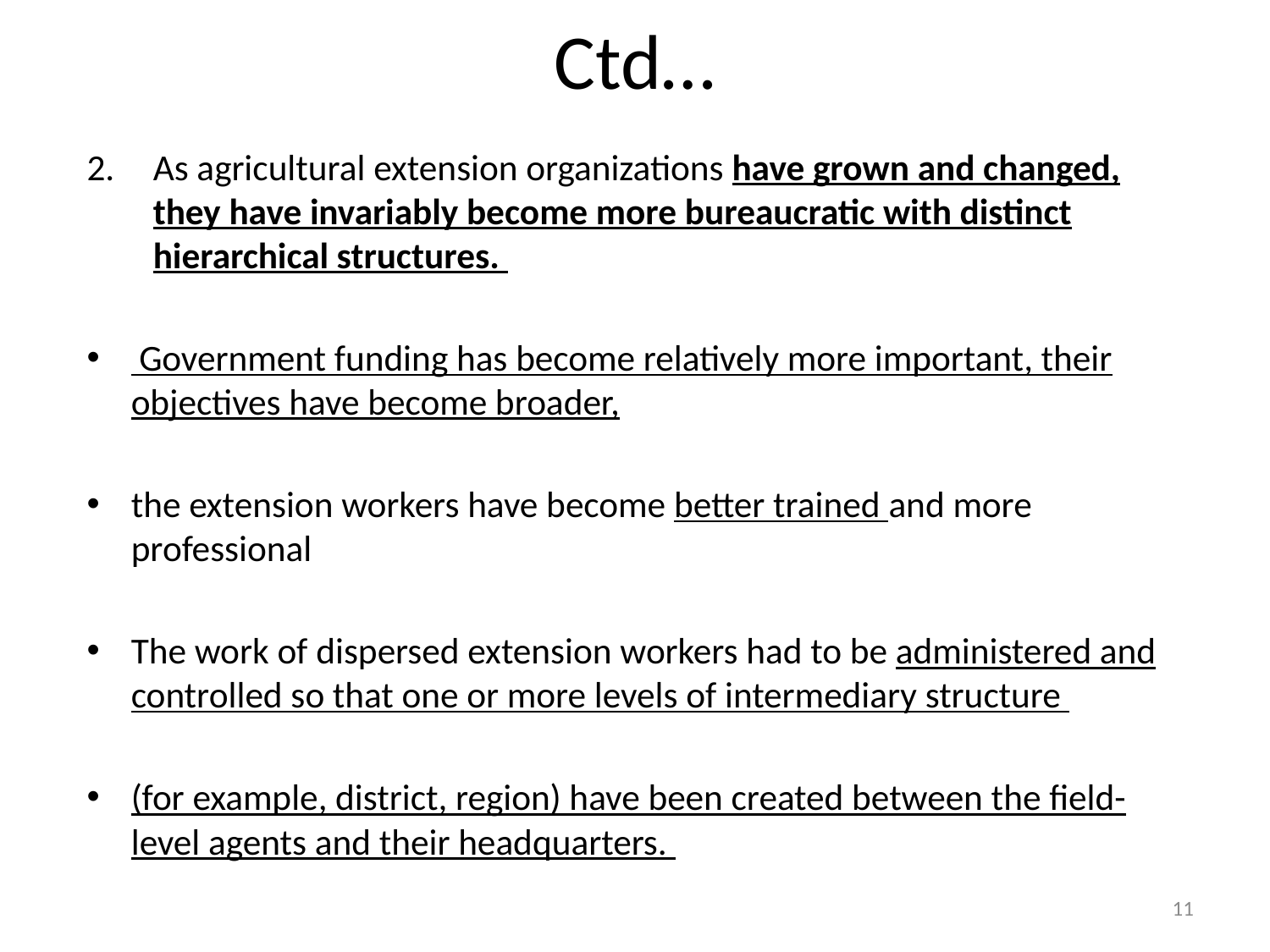

# Ctd…
As agricultural extension organizations have grown and changed, they have invariably become more bureaucratic with distinct hierarchical structures.

 Government funding has become relatively more important, their objectives have become broader,

the extension workers have become better trained and more professional

The work of dispersed extension workers had to be administered and controlled so that one or more levels of intermediary structure

(for example, district, region) have been created between the field-level agents and their headquarters.

11